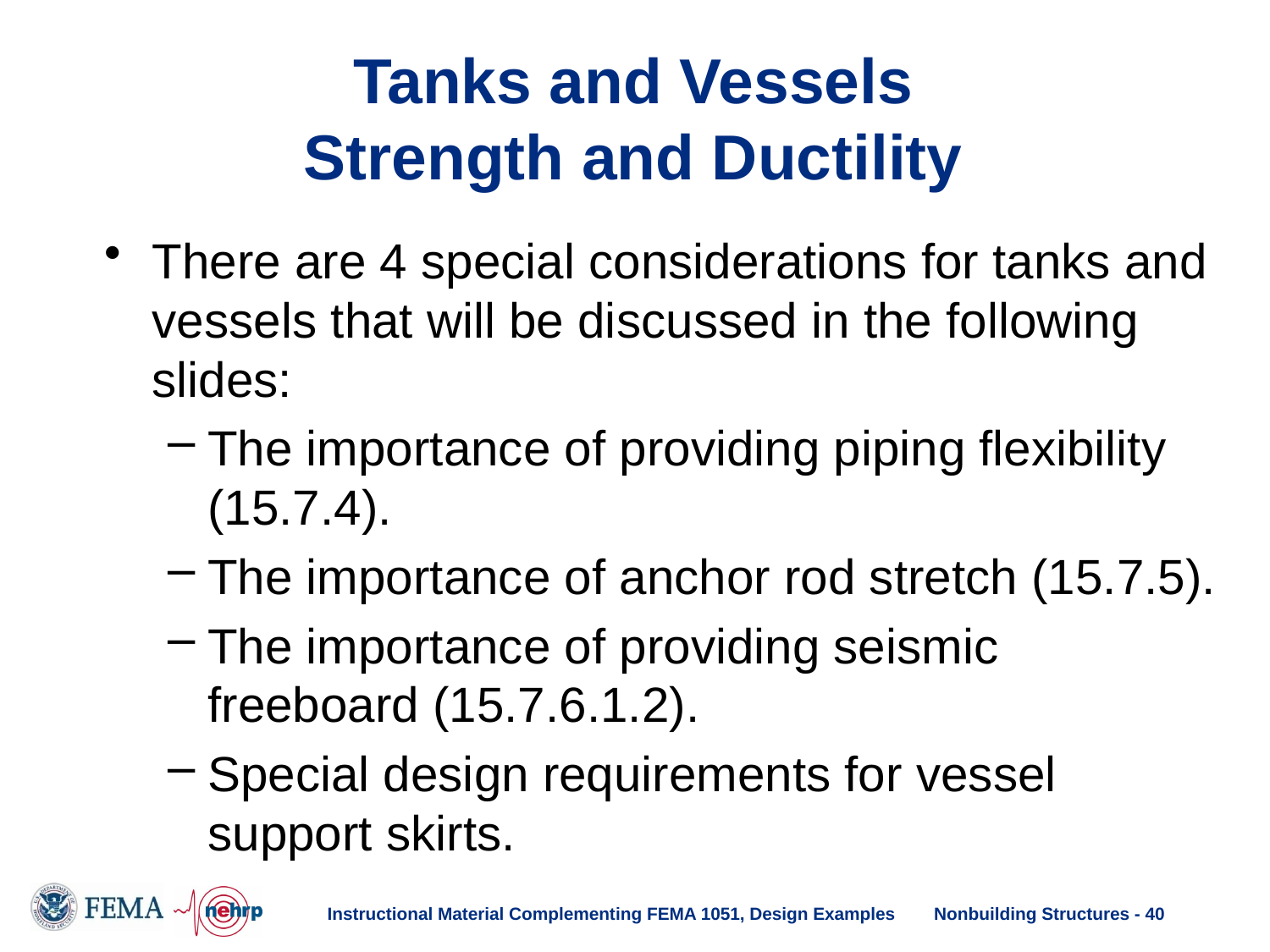

# Tanks and Vessels Strength and Ductility
There are 4 special considerations for tanks and vessels that will be discussed in the following slides:
The importance of providing piping flexibility (15.7.4).
The importance of anchor rod stretch (15.7.5).
The importance of providing seismic freeboard (15.7.6.1.2).
Special design requirements for vessel support skirts.
Instructional Material Complementing FEMA 1051, Design Examples
Nonbuilding Structures - 40